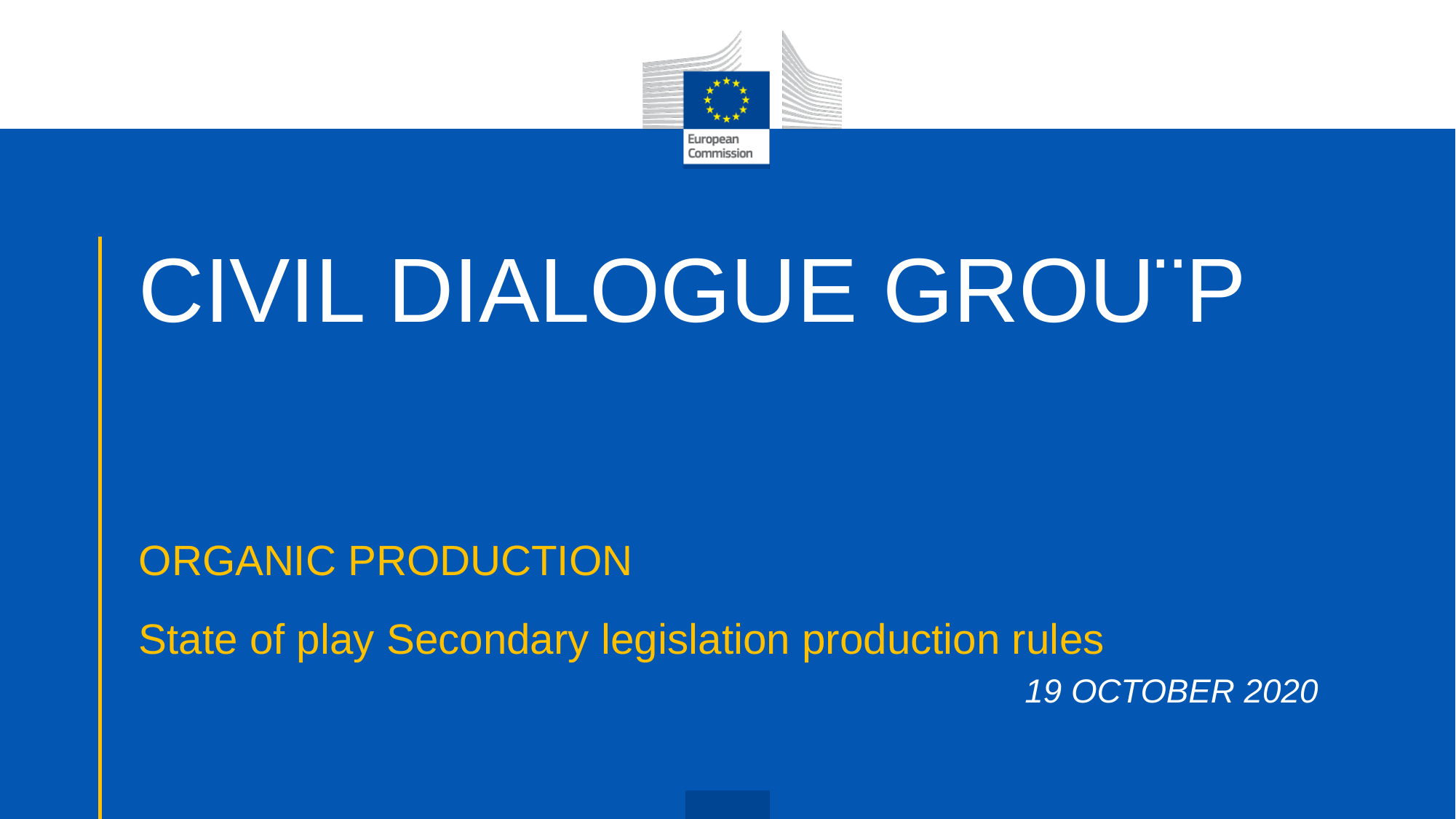

# CIVIL DIALOGUE GROU¨P
ORGANIC PRODUCTION
State of play Secondary legislation production rules
19 OCTOBER 2020